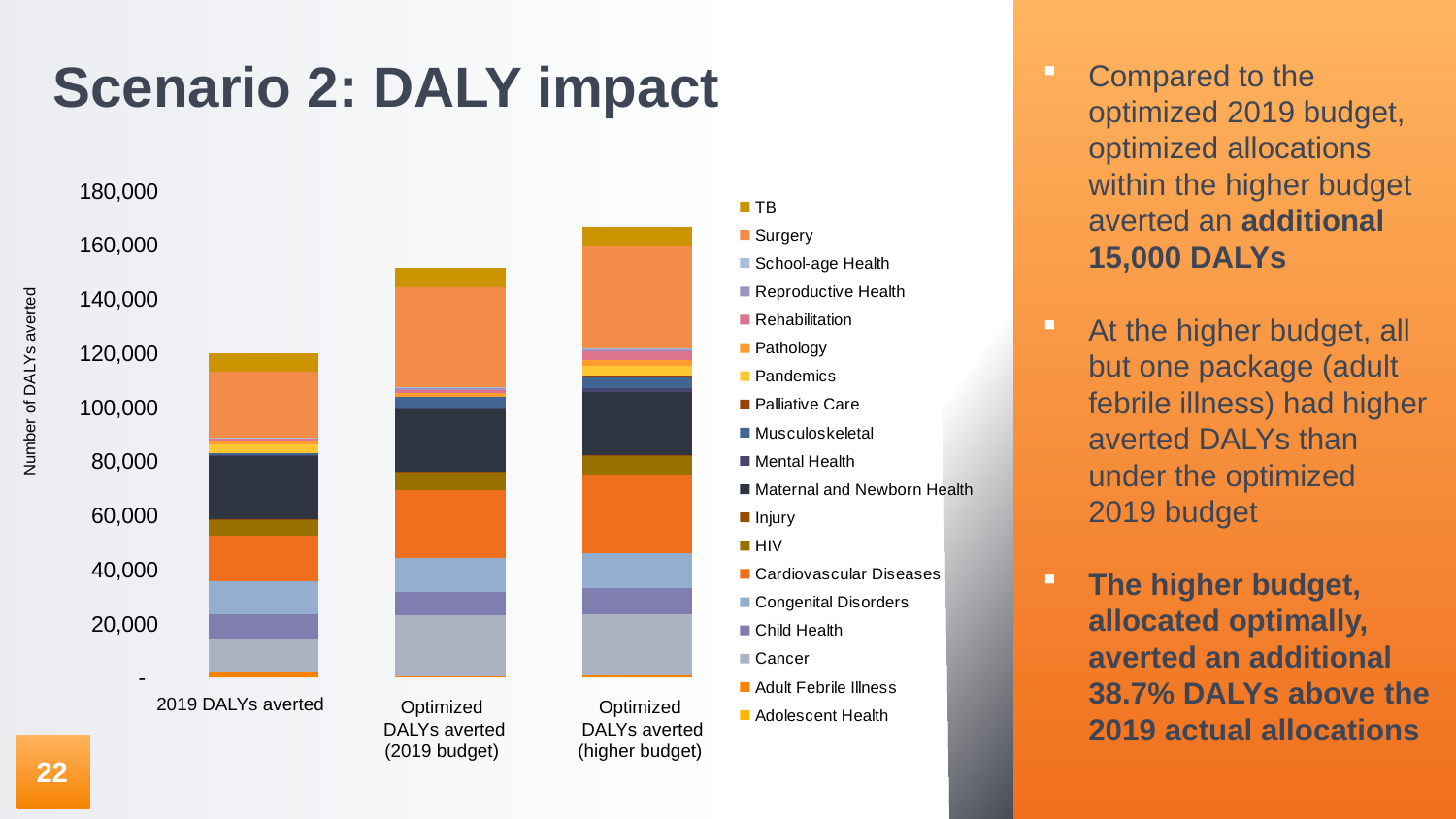

# Scenario 2: DALY impact
Compared to the optimized 2019 budget, optimized allocations within the higher budget averted an additional 15,000 DALYs

At the higher budget, all but one package (adult febrile illness) had higher averted DALYs than under the optimized 2019 budget

The higher budget, allocated optimally, averted an additional 38.7% DALYs above the 2019 actual allocations

### Chart

| Category | Adolescent Health | Adult Febrile Illness | Cancer | Child Health | Congenital Disorders | Cardiovascular Diseases | HIV | Injury | Maternal and Newborn Health | Mental Health | Musculoskeletal | Palliative Care | Pandemics | Pathology | Rehabilitation | Reproductive Health | School-age Health | Surgery | TB |
|---|---|---|---|---|---|---|---|---|---|---|---|---|---|---|---|---|---|---|---|
| 2019 DALYs averted | 0.0 | 1802.1263779062674 | 12397.450629896377 | 9156.14270558943 | 12157.40911441469 | 16911.875437594506 | 6157.974754905411 | 148.7009707149488 | 23087.061443707607 | 595.7232807846392 | 404.0736315547595 | 7.726650889059454 | 3488.8786797162184 | 1484.5252186185528 | 600.6125899422865 | 373.2006561248692 | 81.90044849207408 | 24233.09771208455 | 6931.850482511176 |
| Optimized DALYs averted (2019 budget) | 0.0 | 567.553465029961 | 22411.500813012666 | 8499.904210370052 | 12855.508498294643 | 24821.528541198422 | 6736.626862487071 | 167.1098321797736 | 22994.767179757087 | 862.7280180007925 | 3976.5490721547003 | 0.0 | 0.0 | 1484.5252186185528 | 848.9074691758888 | 820.2321749760386 | 290.447772759902 | 37085.096357692964 | 7026.016907400537 |
| Optimized DALYs averted (higher budget) | 0.0 | 759.0540994013932 | 22581.306934896795 | 9795.514224995955 | 12855.508498294643 | 29188.268832507645 | 6836.600951300814 | 167.1098321797736 | 23324.561412747837 | 1589.0061659234113 | 4427.707416061397 | 28.87282857330442 | 3669.580228329929 | 2047.1602764749832 | 3292.078042476357 | 820.2321749760386 | 290.447772759902 | 37762.19738185368 | 7026.016907400537 |
Number of DALYs averted
2019 DALYs averted
Optimized
 DALYs averted
(2019 budget)
Optimized
 DALYs averted
(higher budget)
22